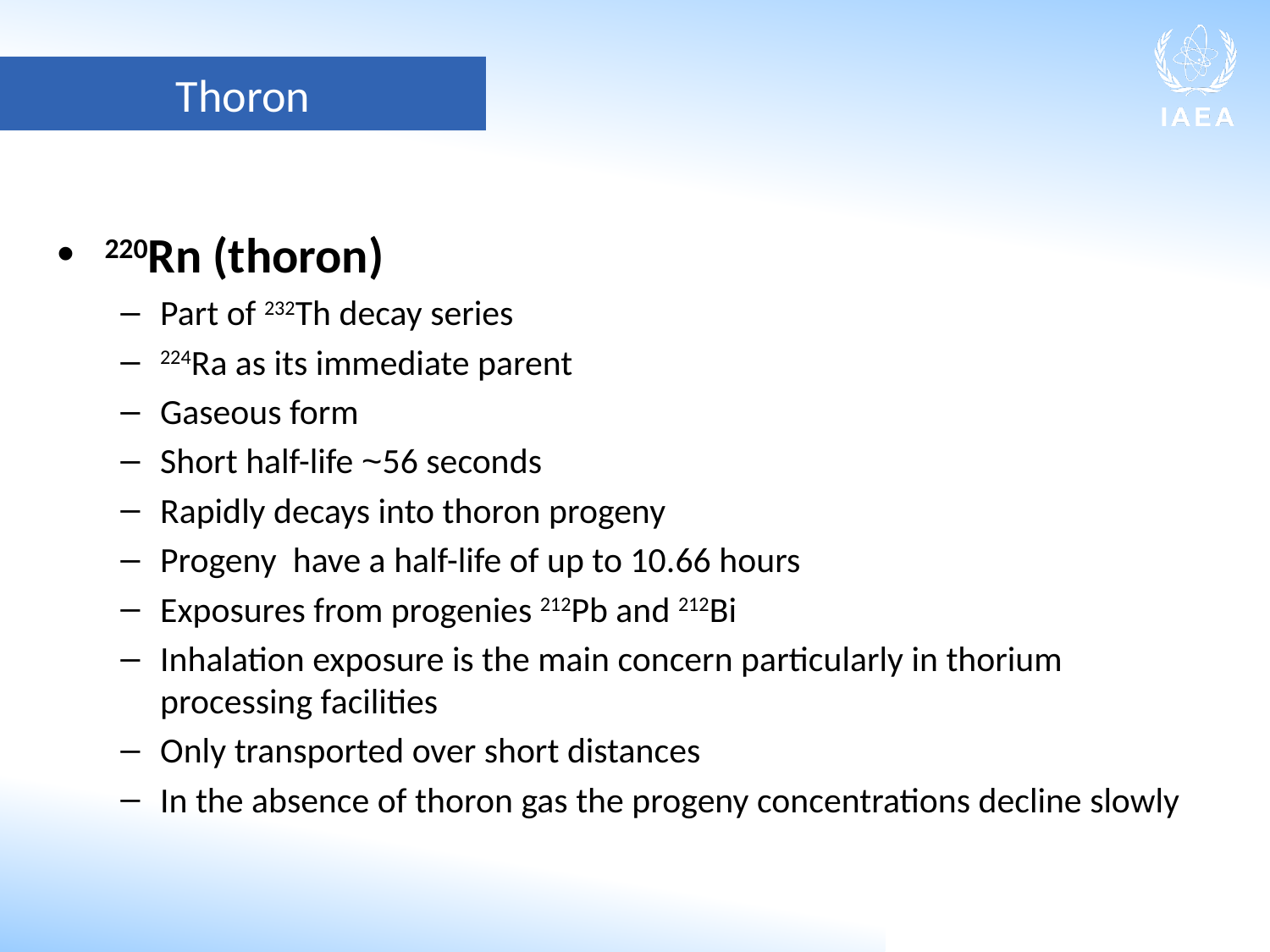

Thoron
220Rn (thoron)
Part of 232Th decay series
224Ra as its immediate parent
Gaseous form
Short half-life ~56 seconds
Rapidly decays into thoron progeny
Progeny  have a half-life of up to 10.66 hours
Exposures from progenies 212Pb and 212Bi
Inhalation exposure is the main concern particularly in thorium processing facilities
Only transported over short distances
In the absence of thoron gas the progeny concentrations decline slowly